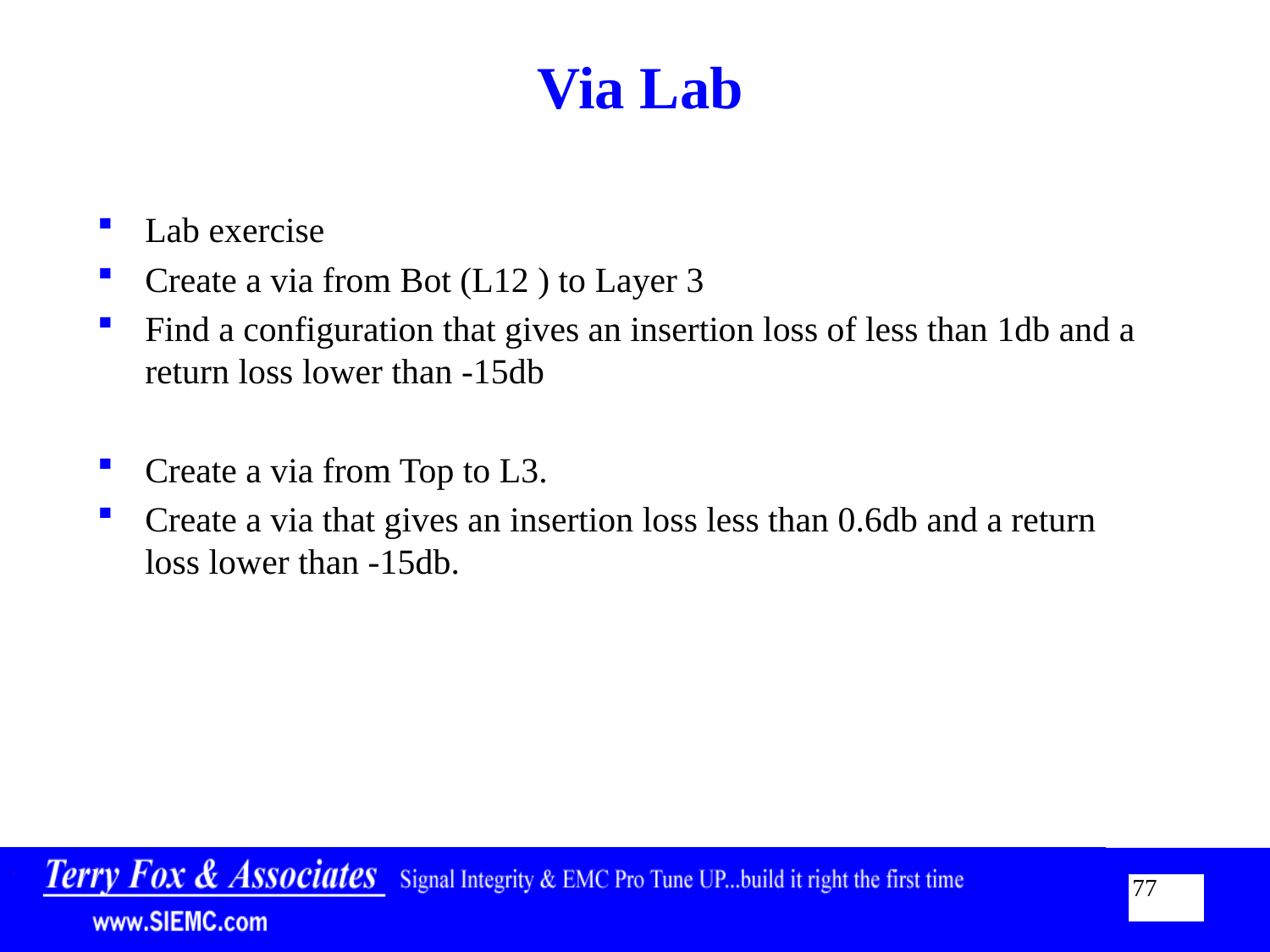

# Via Lab
Lab exercise
Create a via from Bot (L12 ) to Layer 3
Find a configuration that gives an insertion loss of less than 1db and a return loss lower than -15db

Create a via from Top to L3.
Create a via that gives an insertion loss less than 0.6db and a return loss lower than -15db.
77